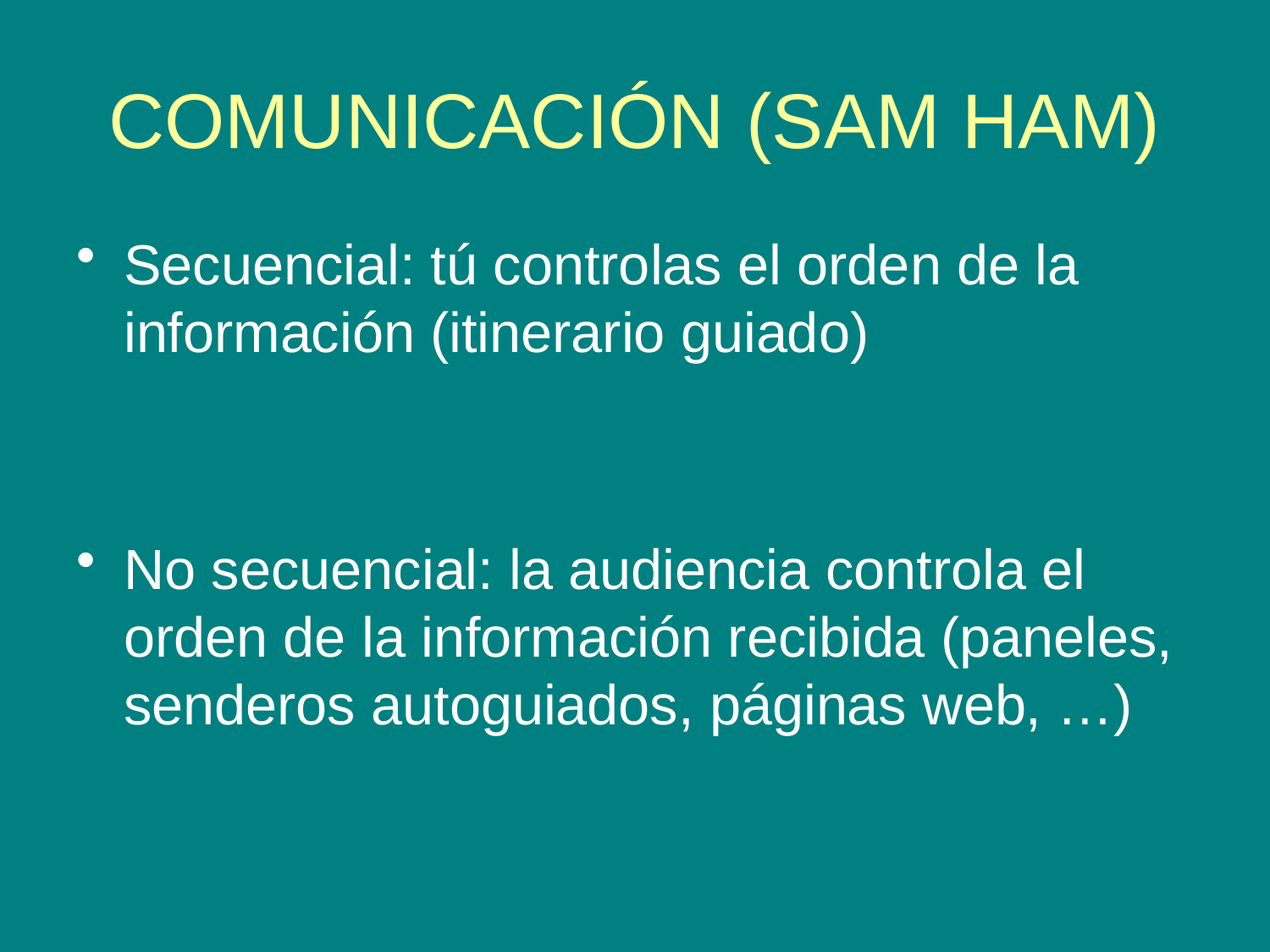

# COMUNICACIÓN (SAM HAM)
Secuencial: tú controlas el orden de la información (itinerario guiado)

No secuencial: la audiencia controla el orden de la información recibida (paneles, senderos autoguiados, páginas web, …)